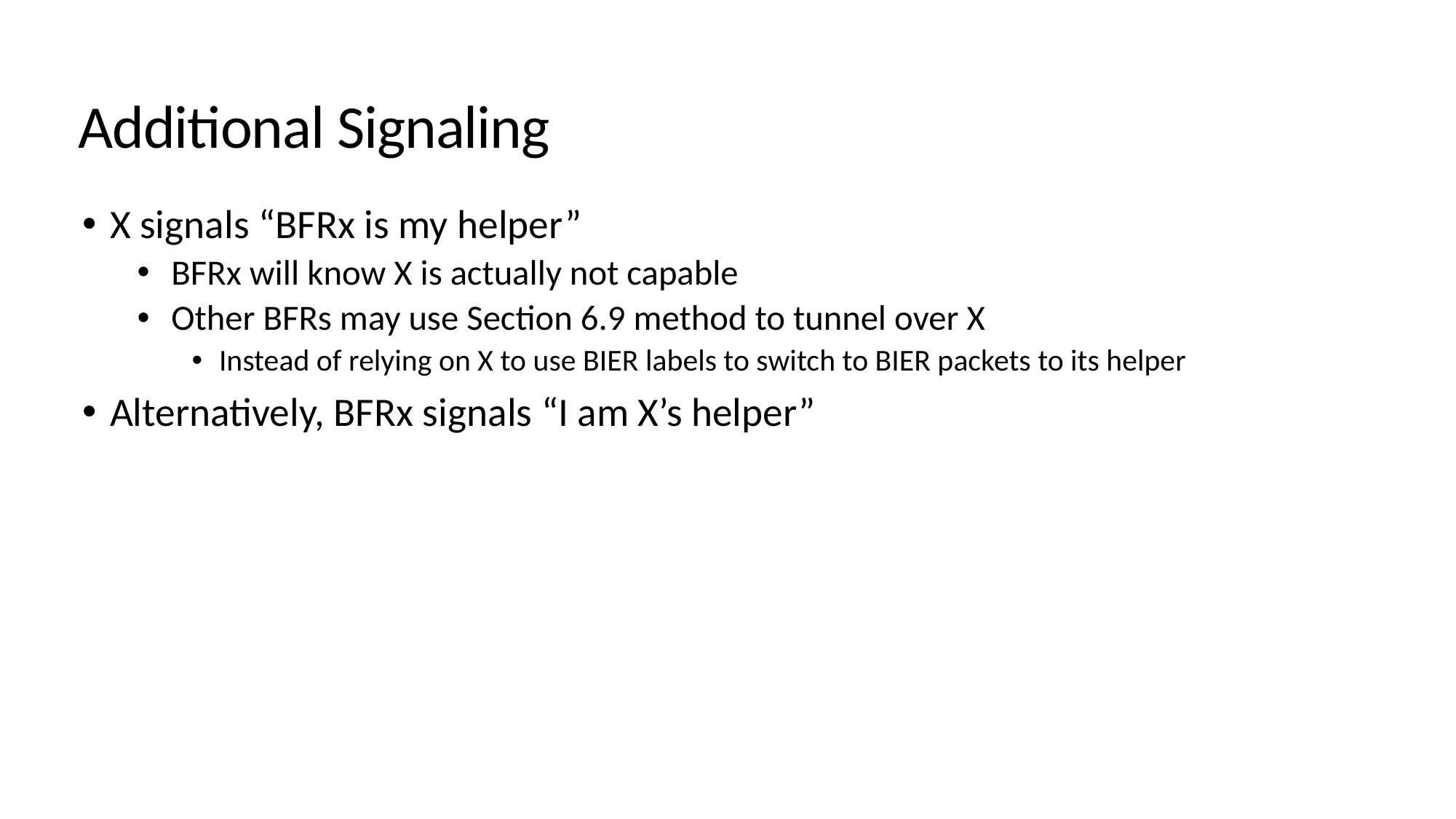

# Additional Signaling
X signals “BFRx is my helper”
BFRx will know X is actually not capable
Other BFRs may use Section 6.9 method to tunnel over X
Instead of relying on X to use BIER labels to switch to BIER packets to its helper
Alternatively, BFRx signals “I am X’s helper”